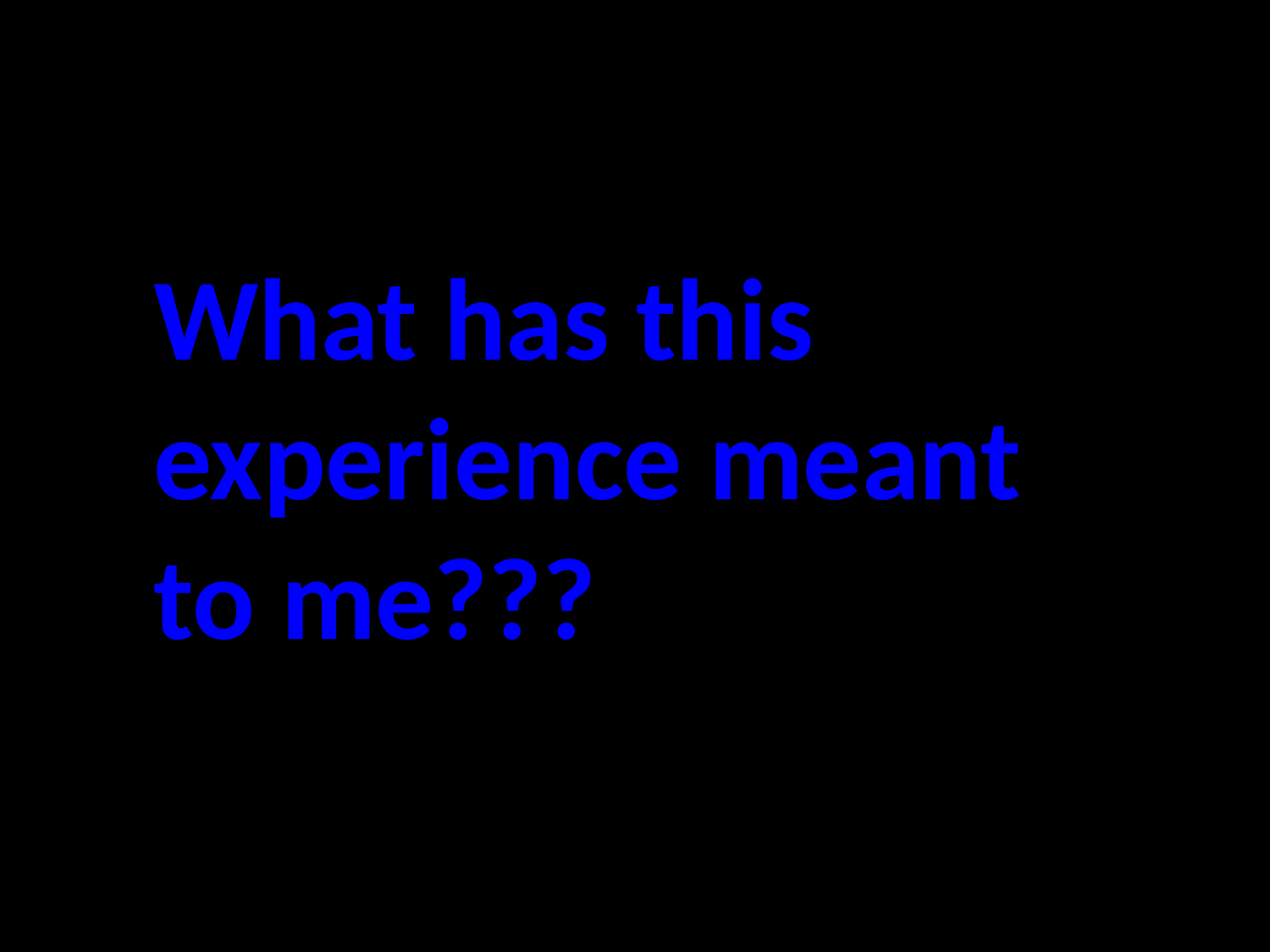

What has this experience meant to me???